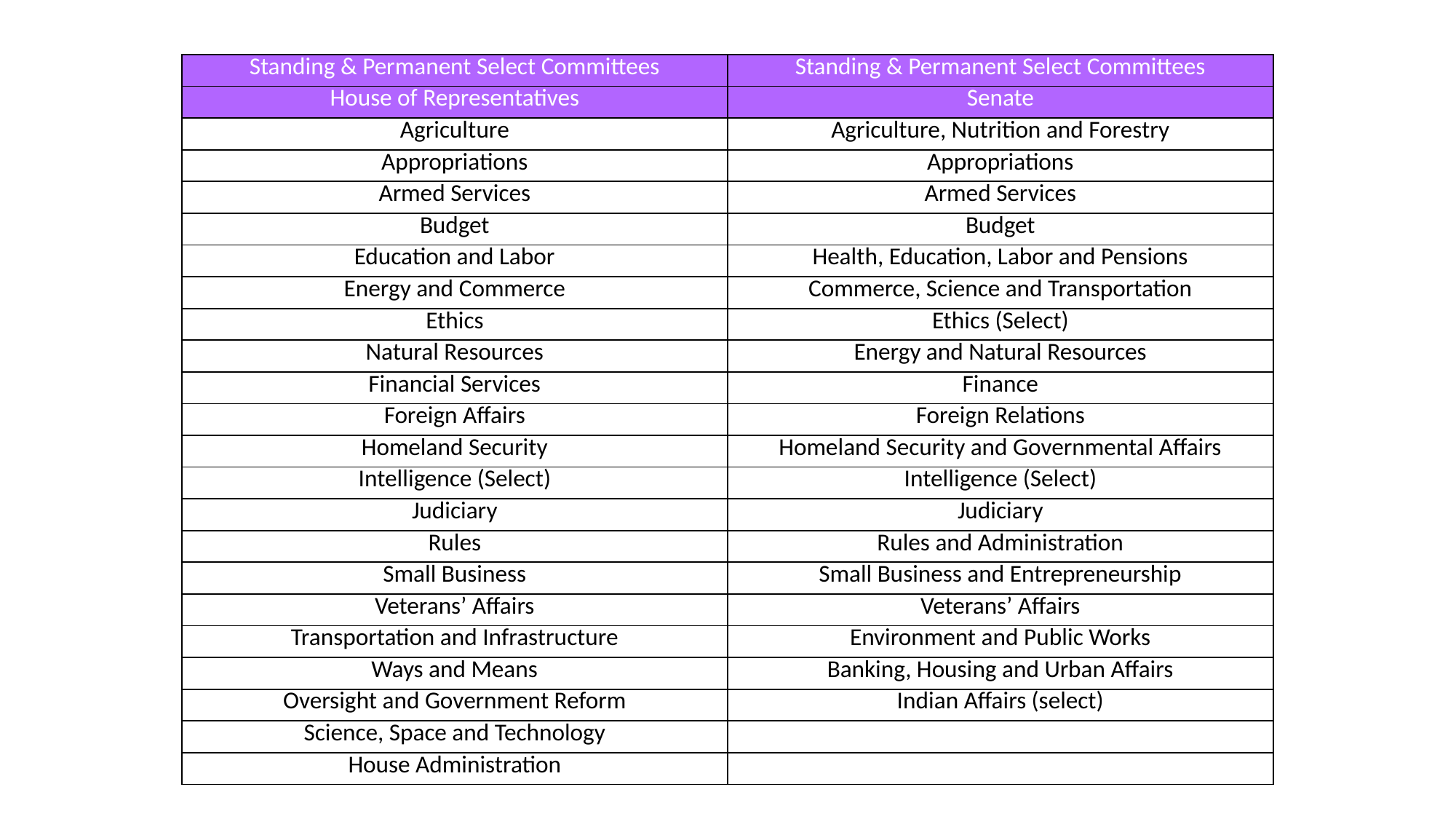

| Standing & Permanent Select Committees | Standing & Permanent Select Committees |
| --- | --- |
| House of Representatives | Senate |
| Agriculture | Agriculture, Nutrition and Forestry |
| Appropriations | Appropriations |
| Armed Services | Armed Services |
| Budget | Budget |
| Education and Labor | Health, Education, Labor and Pensions |
| Energy and Commerce | Commerce, Science and Transportation |
| Ethics | Ethics (Select) |
| Natural Resources | Energy and Natural Resources |
| Financial Services | Finance |
| Foreign Affairs | Foreign Relations |
| Homeland Security | Homeland Security and Governmental Affairs |
| Intelligence (Select) | Intelligence (Select) |
| Judiciary | Judiciary |
| Rules | Rules and Administration |
| Small Business | Small Business and Entrepreneurship |
| Veterans’ Affairs | Veterans’ Affairs |
| Transportation and Infrastructure | Environment and Public Works |
| Ways and Means | Banking, Housing and Urban Affairs |
| Oversight and Government Reform | Indian Affairs (select) |
| Science, Space and Technology |  |
| House Administration |  |